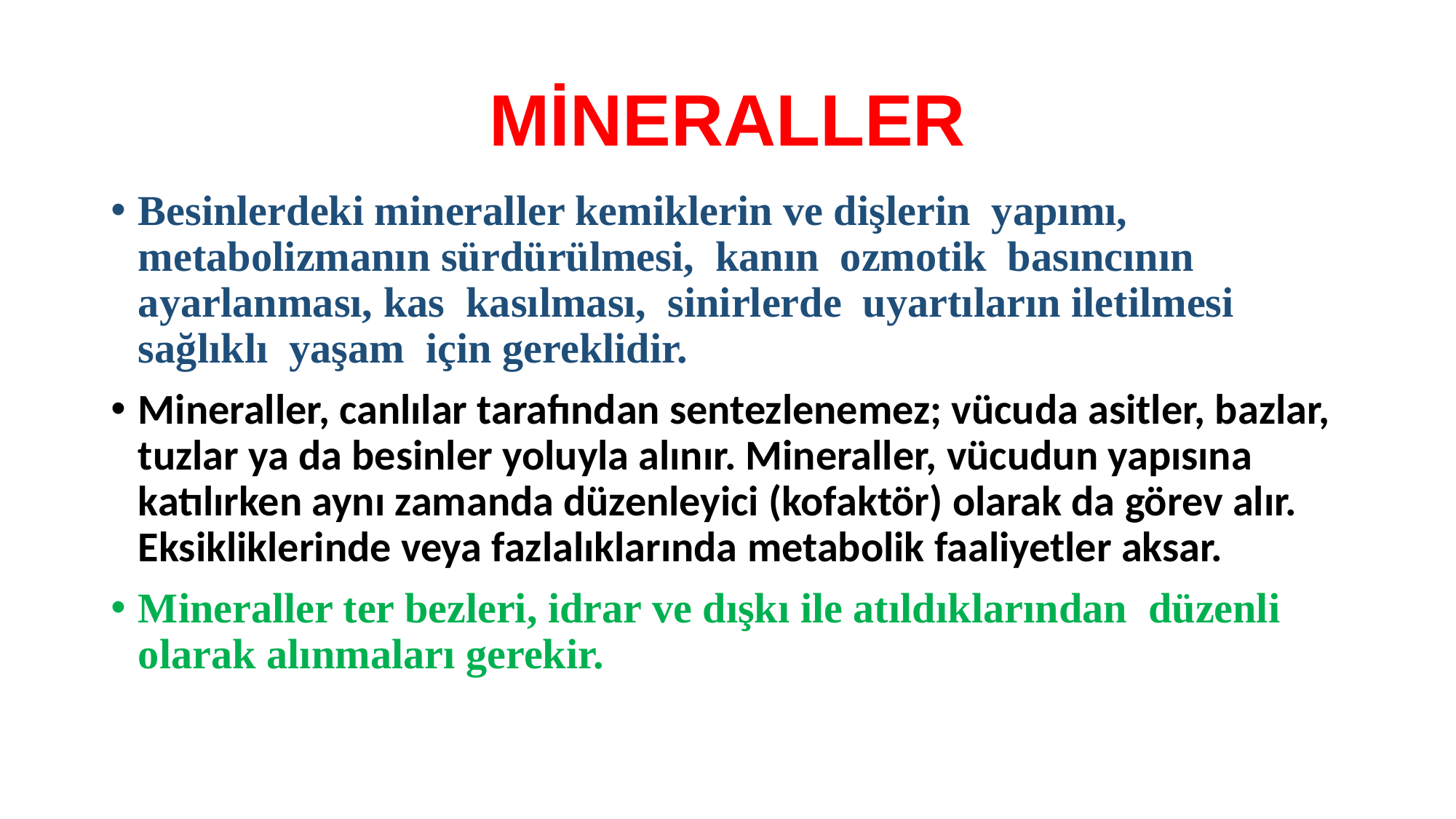

# MİNERALLER
Besinlerdeki mineraller kemiklerin ve dişlerin  yapımı,  metabolizmanın sürdürülmesi,  kanın  ozmotik  basıncının ayarlanması, kas  kasılması,  sinirlerde  uyartıların iletilmesi  sağlıklı  yaşam  için gereklidir.
Mineraller, canlılar tarafından sentezlenemez; vücuda asitler, bazlar, tuzlar ya da besinler yoluyla alınır. Mineraller, vücudun yapısına katılırken aynı zamanda düzenleyici (kofaktör) olarak da görev alır. Eksikliklerinde veya fazlalıklarında metabolik faaliyetler aksar.
Mineraller ter bezleri, idrar ve dışkı ile atıldıklarından  düzenli olarak alınmaları gerekir.